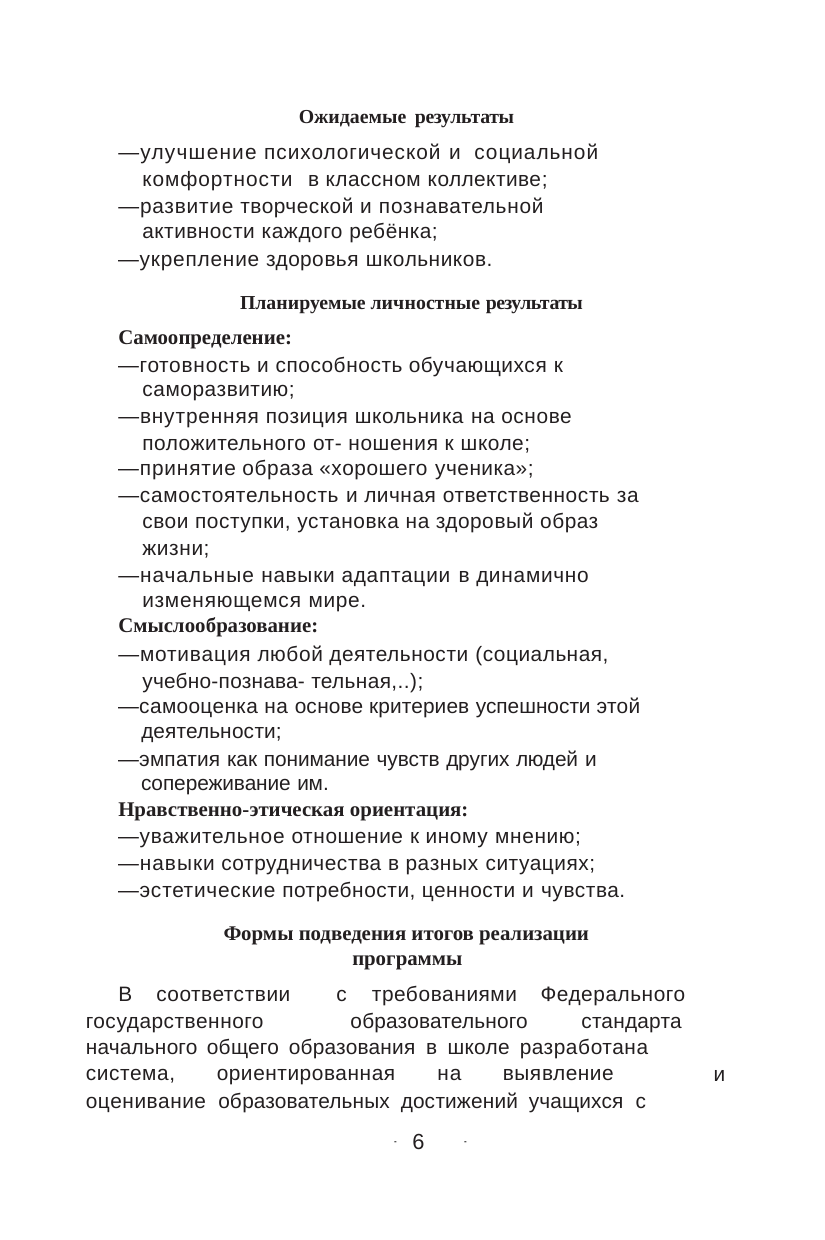

целью итоговой оценки под- готовки выпускников на
ступени начального общего образования.
Ожидаемые результаты
—улучшение психологической и социальной
комфортности в классном коллективе;
—развитие творческой и познавательной
активности каждого ребёнка;
—укрепление здоровья школьников.
Планируемые личностные результаты
Самоопределение:
—готовность и способность обучающихся к
саморазвитию;
—внутренняя позиция школьника на основе
положительного от- ношения к школе;
—принятие образа «хорошего ученика»;
—самостоятельность и личная ответственность за
свои поступки, установка на здоровый образ
жизни;
—начальные навыки адаптации в динамично
изменяющемся мире.
Смыслообразование:
—мотивация любой деятельности (социальная,
учебно-познава- тельная,..);
—самооценка на основе критериев успешности этой
деятельности;
—эмпатия как понимание чувств других людей и
сопереживание им.
Нравственно-этическая ориентация:
—уважительное отношение к иному мнению;
—навыки сотрудничества в разных ситуациях;
—эстетические потребности, ценности и чувства.
Формы подведения итогов реализации
программы
соответствии
государственного
начального общего образования в школе разработана
система, ориентированная на выявление
В
с
требованиями Федерального
образовательного стандарта
и
оценивание образовательных достижений учащихся с
6
7